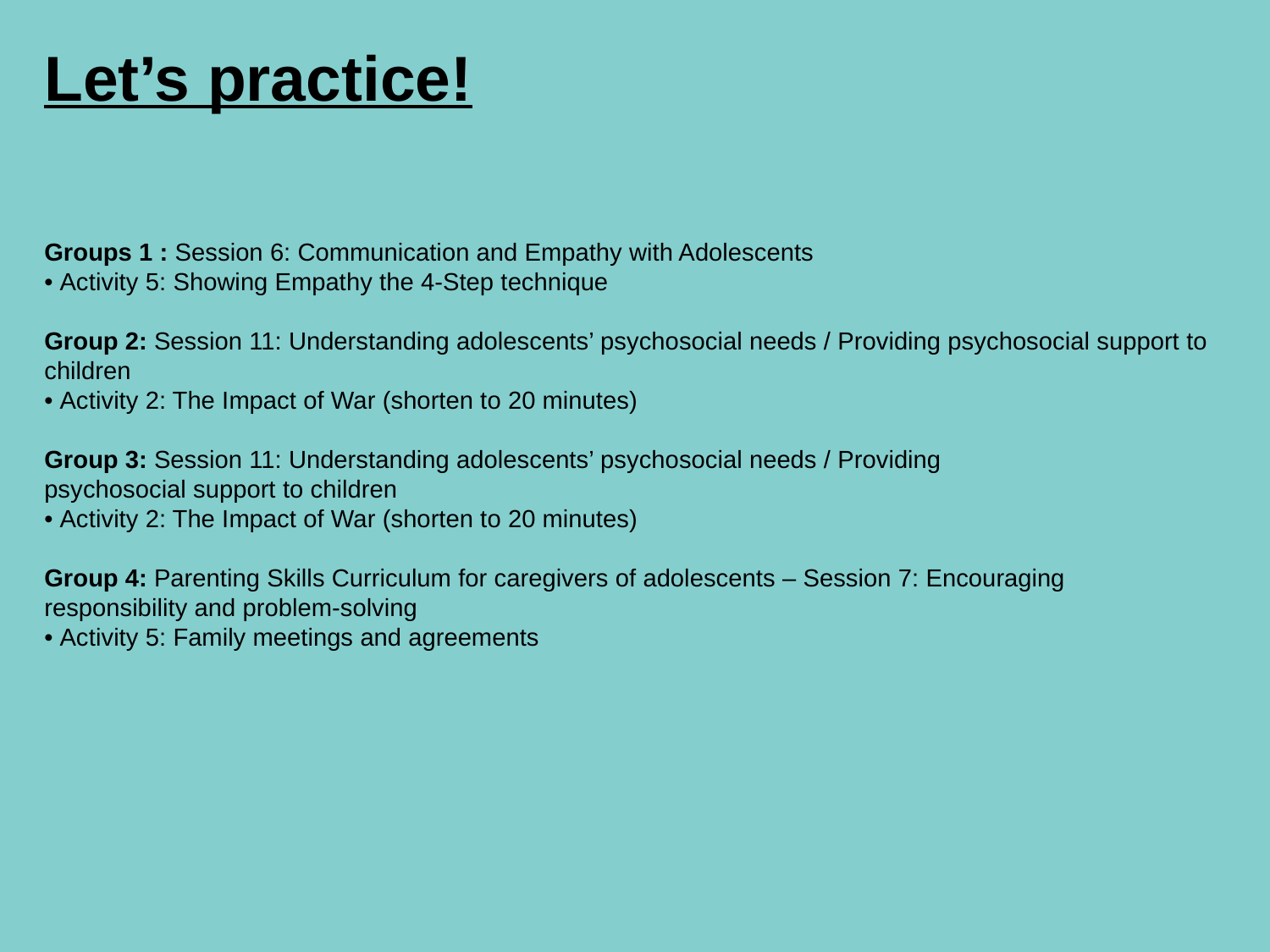

Let’s practice!

Groups 1 : Session 6: Communication and Empathy with Adolescents
• Activity 5: Showing Empathy the 4-Step technique

Group 2: Session 11: Understanding adolescents’ psychosocial needs / Providing psychosocial support to children
• Activity 2: The Impact of War (shorten to 20 minutes)

Group 3: Session 11: Understanding adolescents’ psychosocial needs / Providing
psychosocial support to children
• Activity 2: The Impact of War (shorten to 20 minutes)

Group 4: Parenting Skills Curriculum for caregivers of adolescents – Session 7: Encouraging responsibility and problem-solving
• Activity 5: Family meetings and agreements